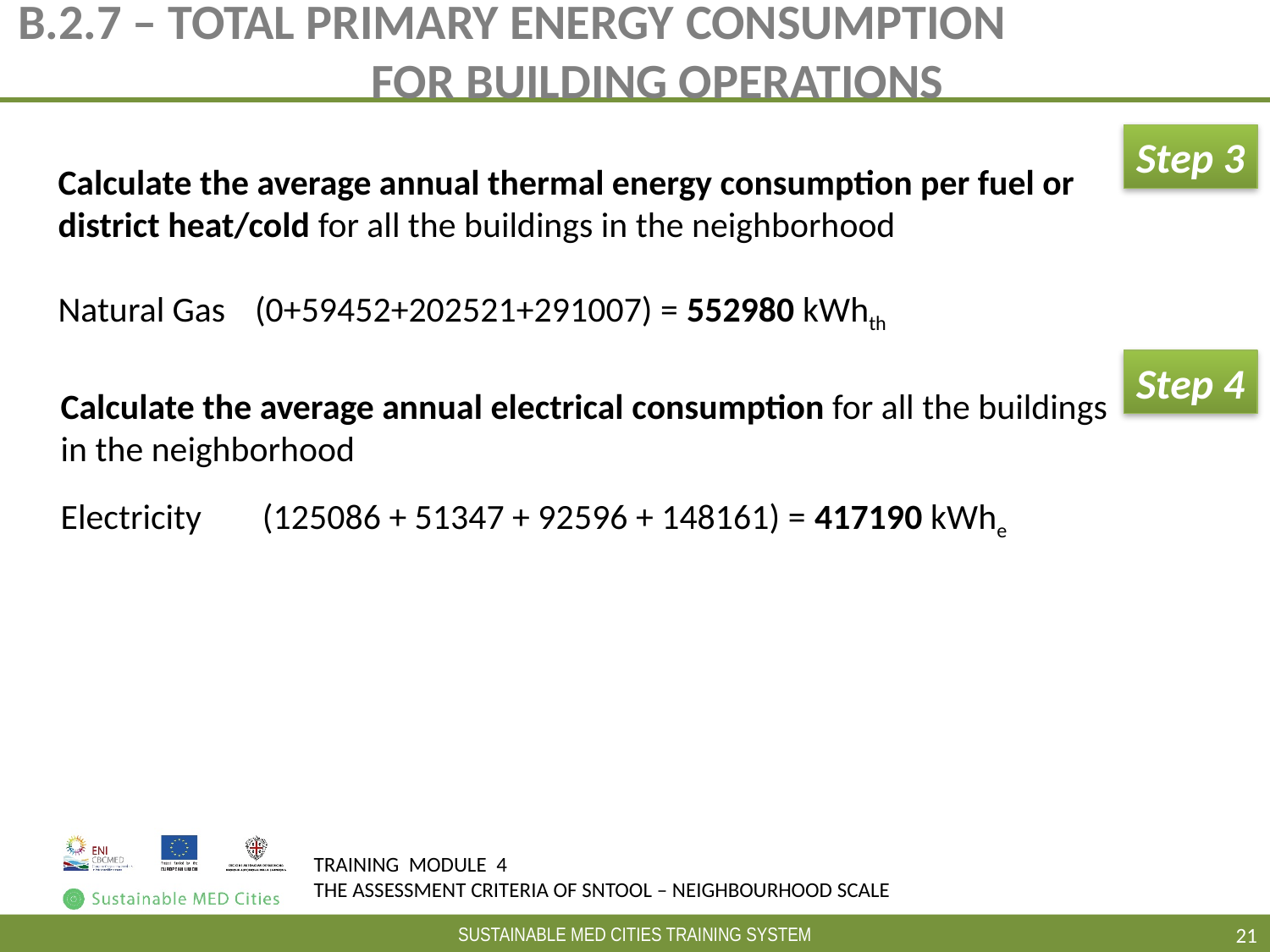

# B.2.7 – TOTAL PRIMARY ENERGY CONSUMPTION                           FOR BUILDING OPERATIONS
Step 3
Calculate the average annual thermal energy consumption per fuel or district heat/cold for all the buildings in the neighborhood

Natural Gas
(0+59452+202521+291007) = 552980 kWhth
Step 4
Calculate the average annual electrical consumption for all the buildings in the neighborhood

Electricity
(125086 + 51347 + 92596 + 148161) = 417190 kWhe
21